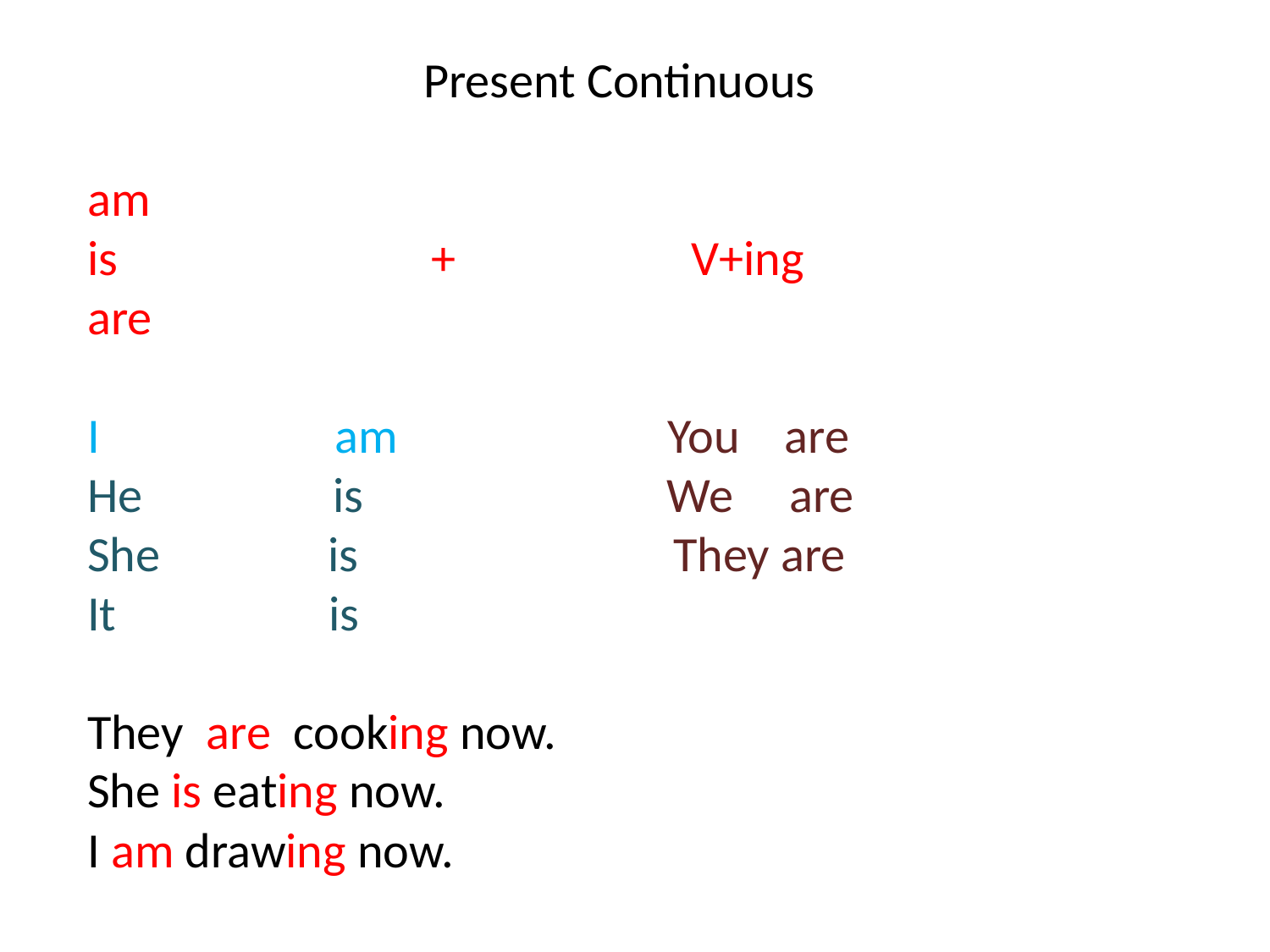

Present Continuous

am
is                            +                     V+ing
are

I                     am                        You    are
He                 is                           We     are
She               is                            They are
It                   is

They  are  cooking now.
She is eating now.
I am drawing now.